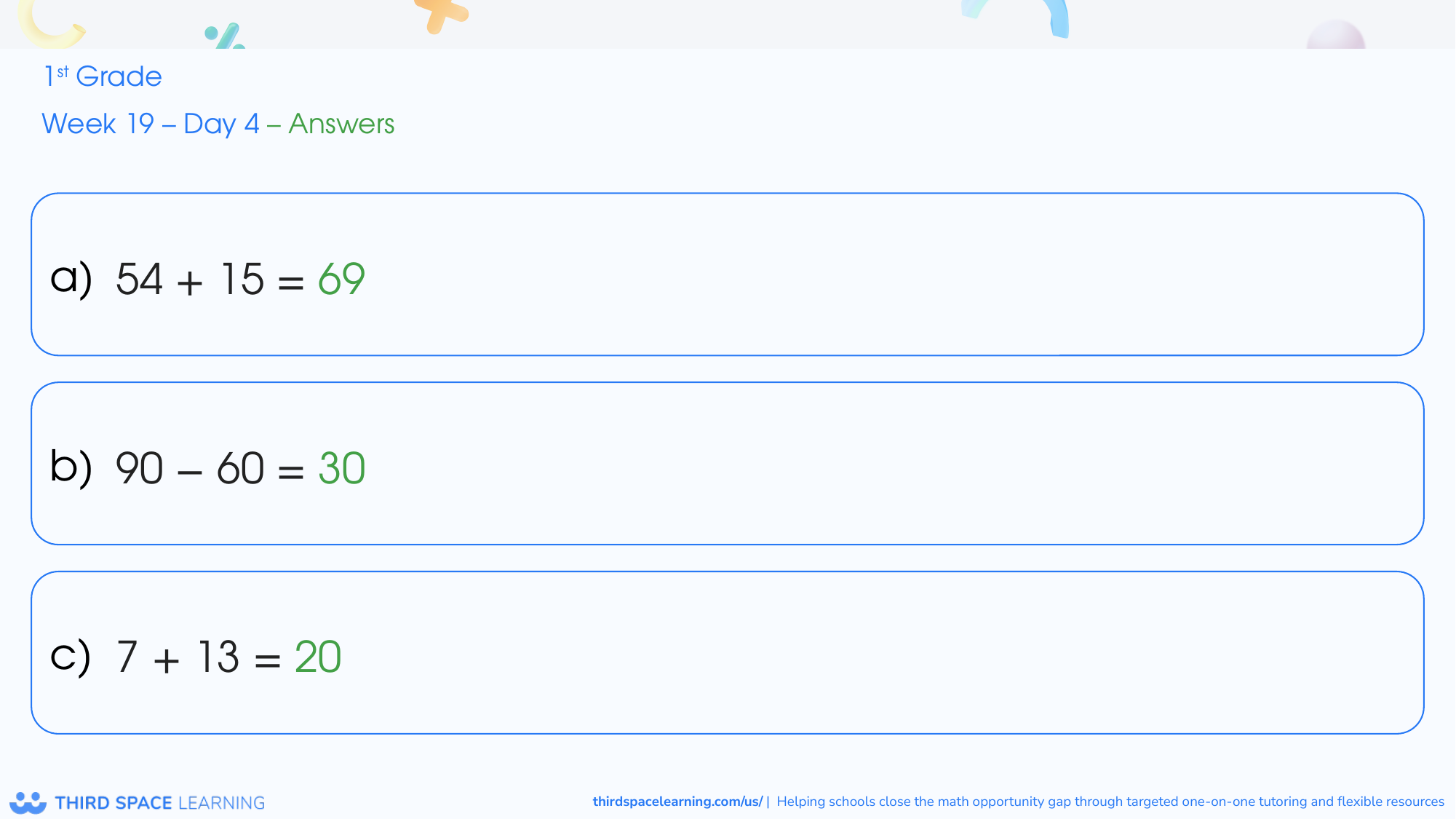

1st Grade
Week 19 – Day 4 – Answers
54 + 15 = 69
90 − 60 = 30
7 + 13 = 20